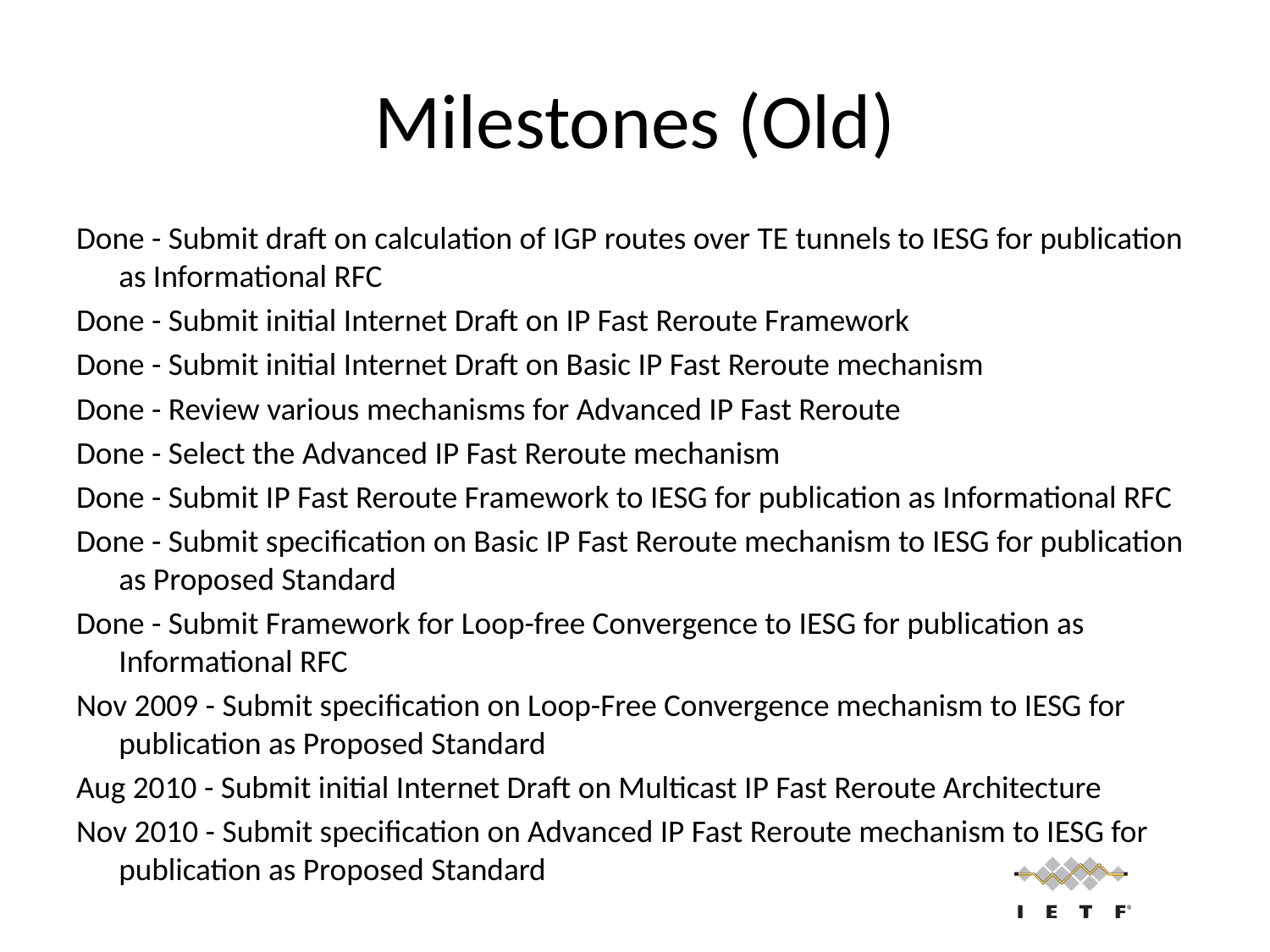

# Milestones (Old)
Done - Submit draft on calculation of IGP routes over TE tunnels to IESG for publication as Informational RFC
Done - Submit initial Internet Draft on IP Fast Reroute Framework
Done - Submit initial Internet Draft on Basic IP Fast Reroute mechanism
Done - Review various mechanisms for Advanced IP Fast Reroute
Done - Select the Advanced IP Fast Reroute mechanism
Done - Submit IP Fast Reroute Framework to IESG for publication as Informational RFC
Done - Submit specification on Basic IP Fast Reroute mechanism to IESG for publication as Proposed Standard
Done - Submit Framework for Loop-free Convergence to IESG for publication as Informational RFC
Nov 2009 - Submit specification on Loop-Free Convergence mechanism to IESG for publication as Proposed Standard
Aug 2010 - Submit initial Internet Draft on Multicast IP Fast Reroute Architecture
Nov 2010 - Submit specification on Advanced IP Fast Reroute mechanism to IESG for publication as Proposed Standard